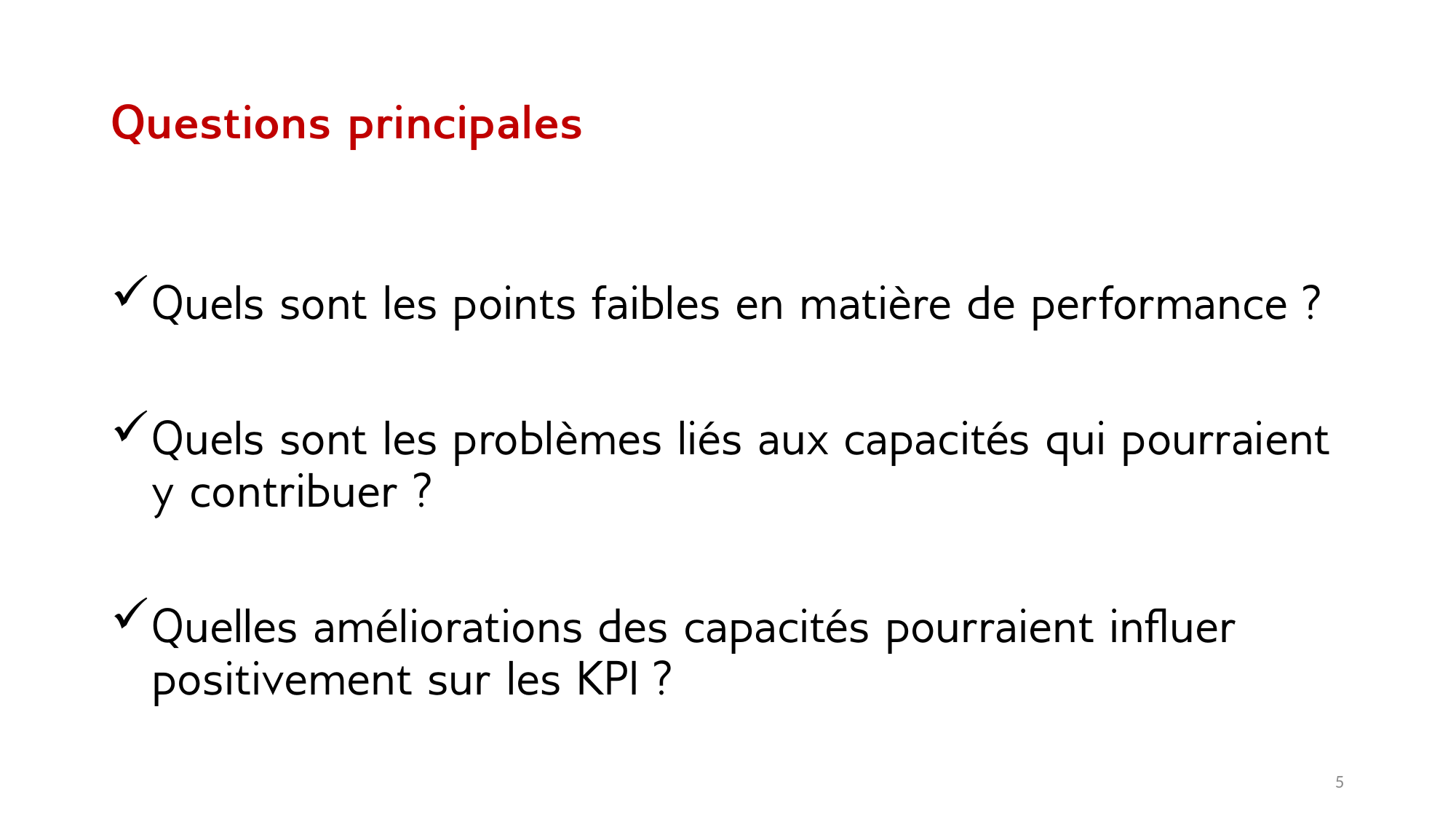

# Questions principales

Quels sont les points faibles en matière de performance ?

Quels sont les problèmes liés aux capacités qui pourraient y contribuer ?

Quelles améliorations des capacités pourraient influer positivement sur les KPI ?
5